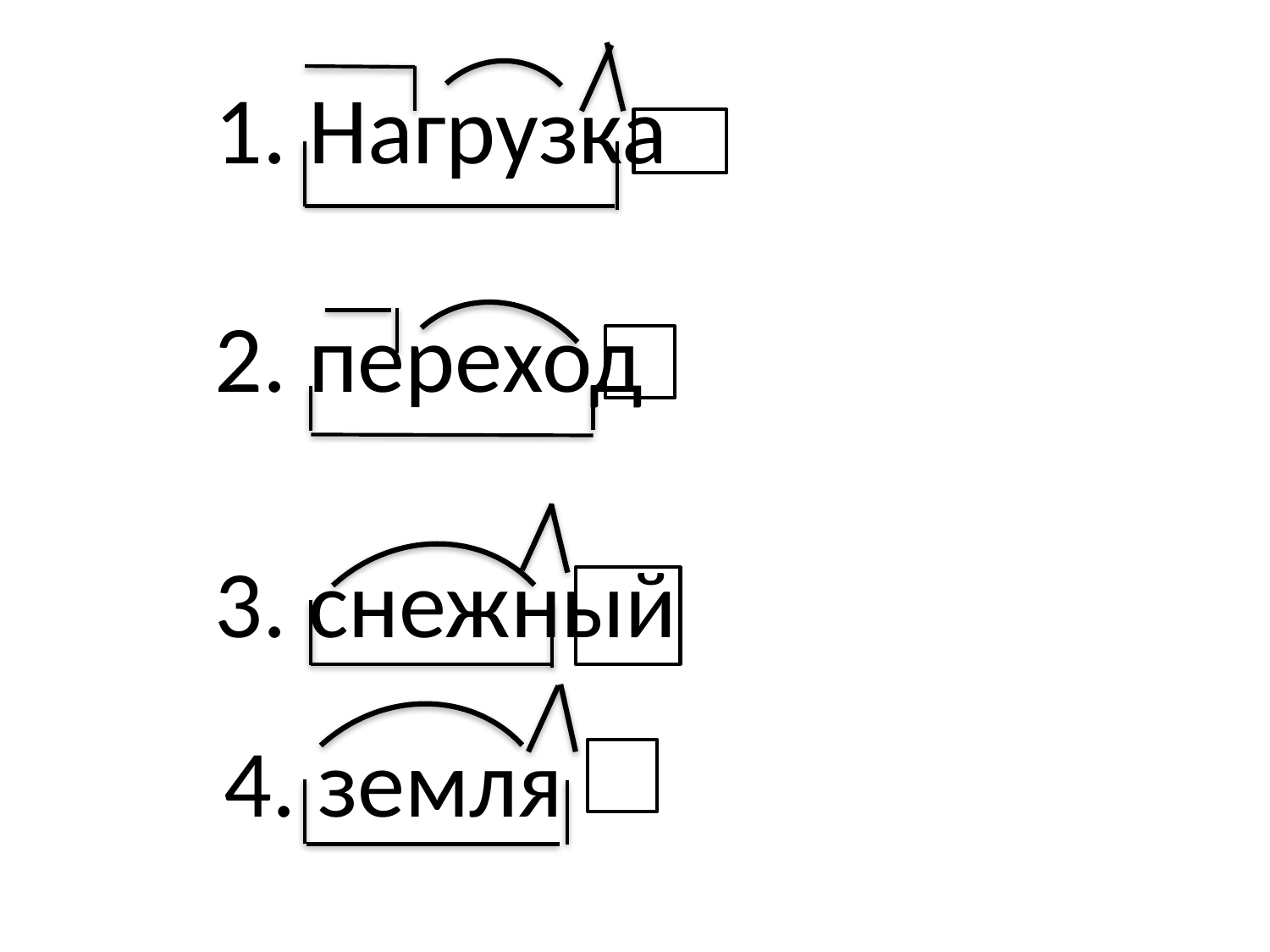

1. Нагрузка

2. переход

3. снежный

4. земля